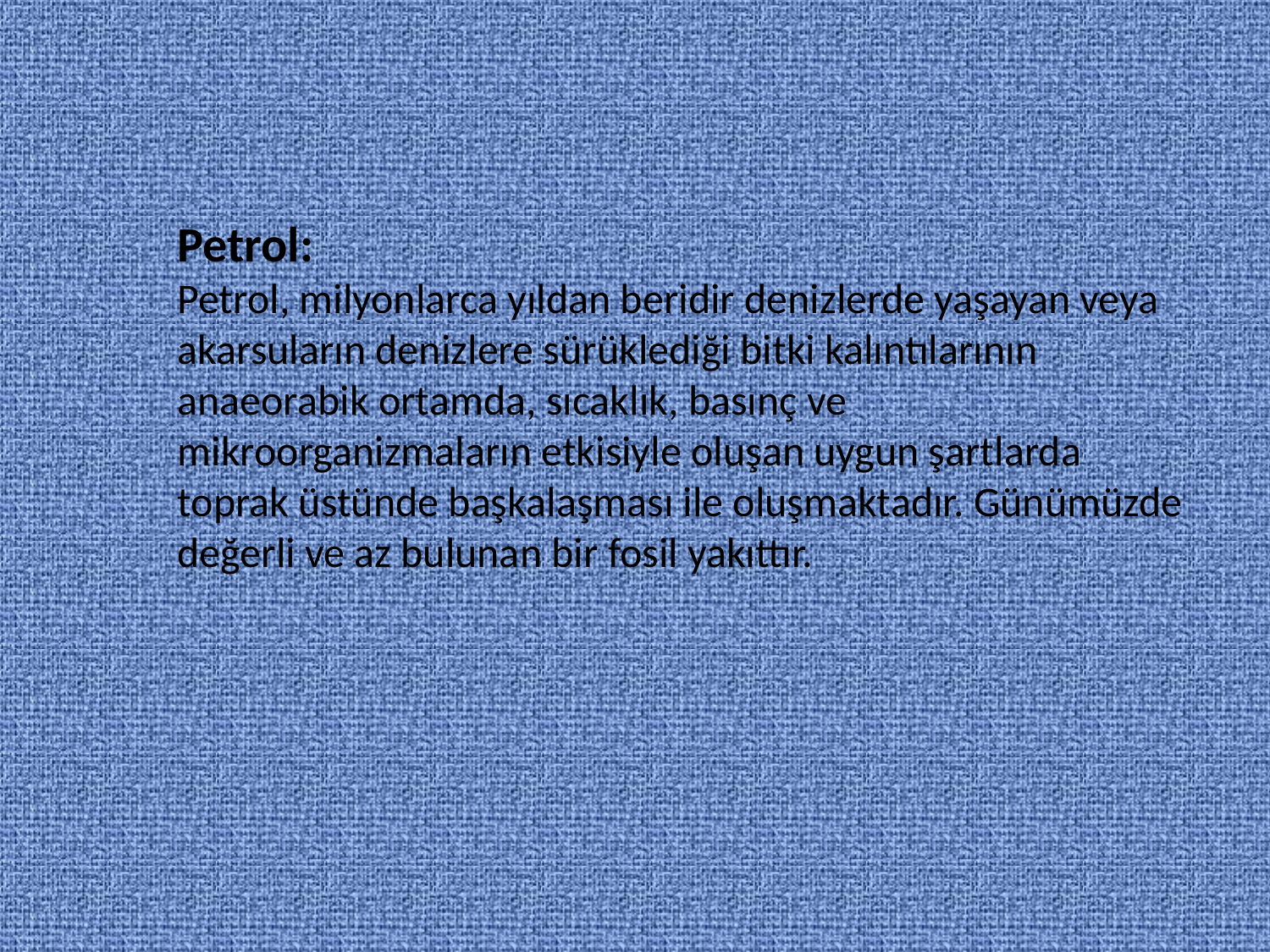

#
Petrol:
Petrol, milyonlarca yıldan beridir denizlerde yaşayan veya akarsuların denizlere sürüklediği bitki kalıntılarının anaeorabik ortamda, sıcaklık, basınç ve mikroorganizmaların etkisiyle oluşan uygun şartlarda toprak üstünde başkalaşması ile oluşmaktadır. Günümüzde değerli ve az bulunan bir fosil yakıttır.